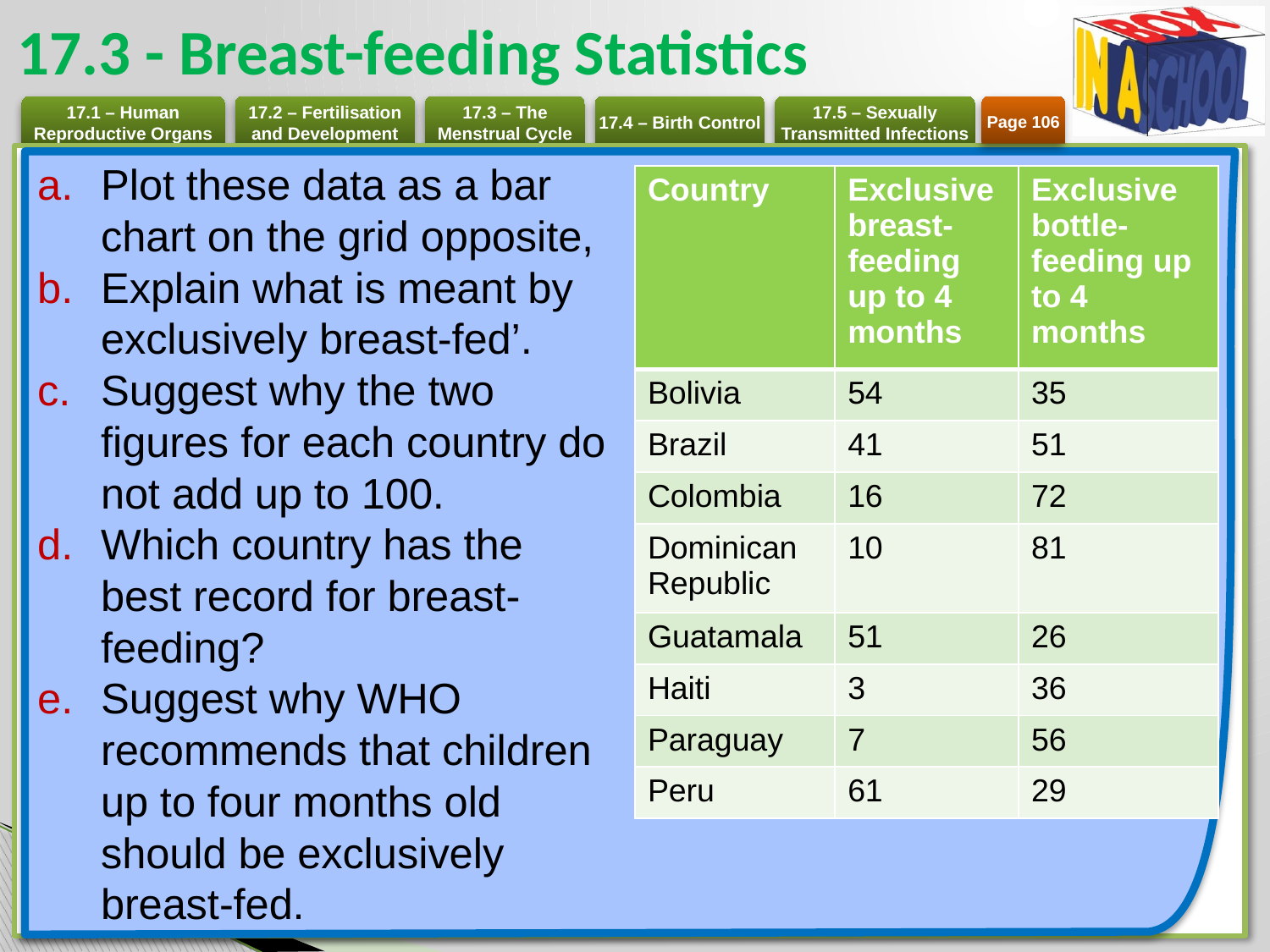

# 17.3 - Breast-feeding Statistics
Page 106
Plot these data as a bar chart on the grid opposite,
Explain what is meant by exclusively breast-fed’.
Suggest why the two figures for each country do not add up to 100.
Which country has the best record for breast-feeding?
Suggest why WHO recommends that children up to four months old should be exclusively breast-fed.
| Country | Exclusive breast-feeding up to 4 months | Exclusive bottle-feeding up to 4 months |
| --- | --- | --- |
| Bolivia | 54 | 35 |
| Brazil | 41 | 51 |
| Colombia | 16 | 72 |
| Dominican Republic | 10 | 81 |
| Guatamala | 51 | 26 |
| Haiti | 3 | 36 |
| Paraguay | 7 | 56 |
| Peru | 61 | 29 |